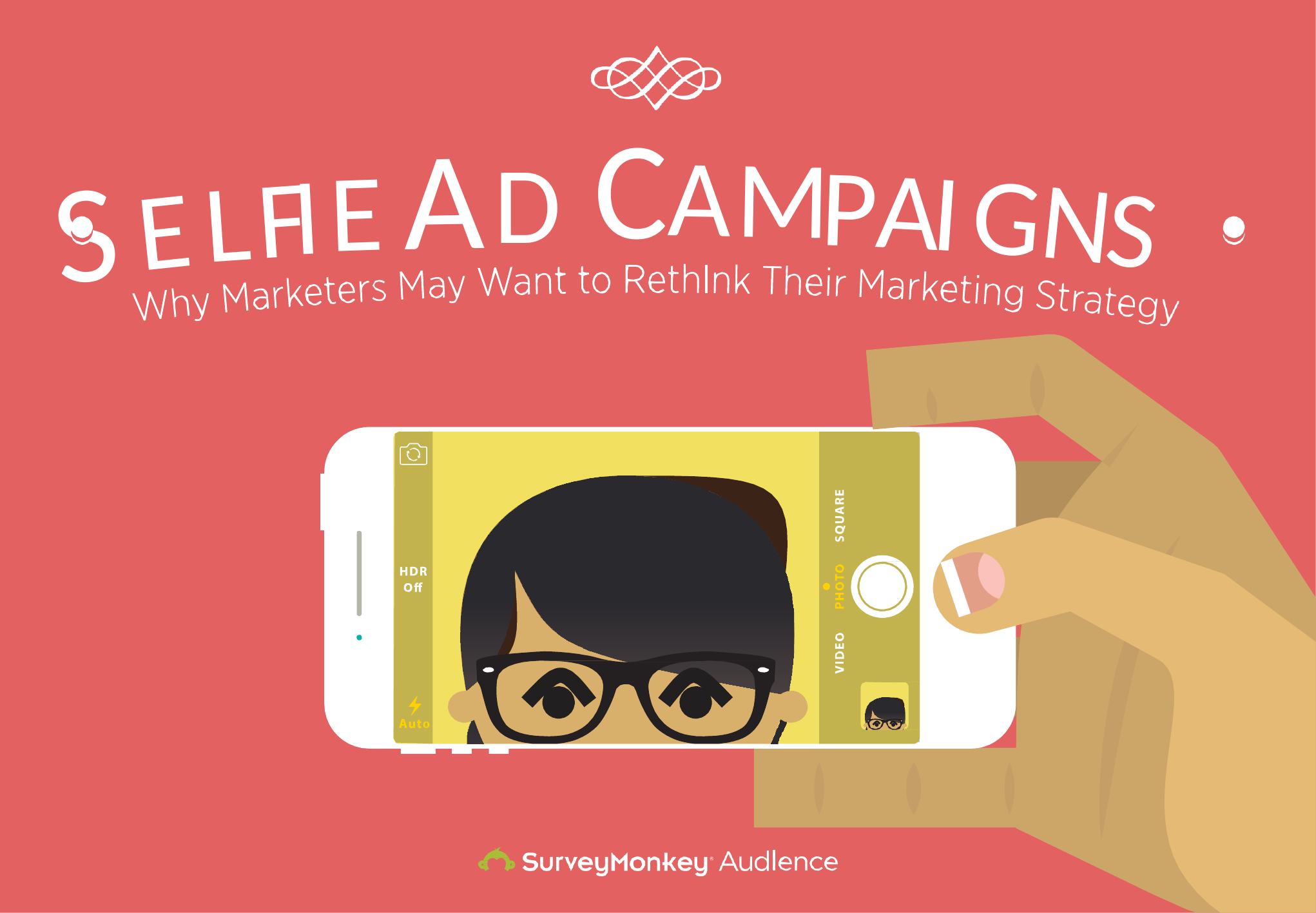

C
A
AM
D
S
P
E
A
I
I
LF
G
E
N
S